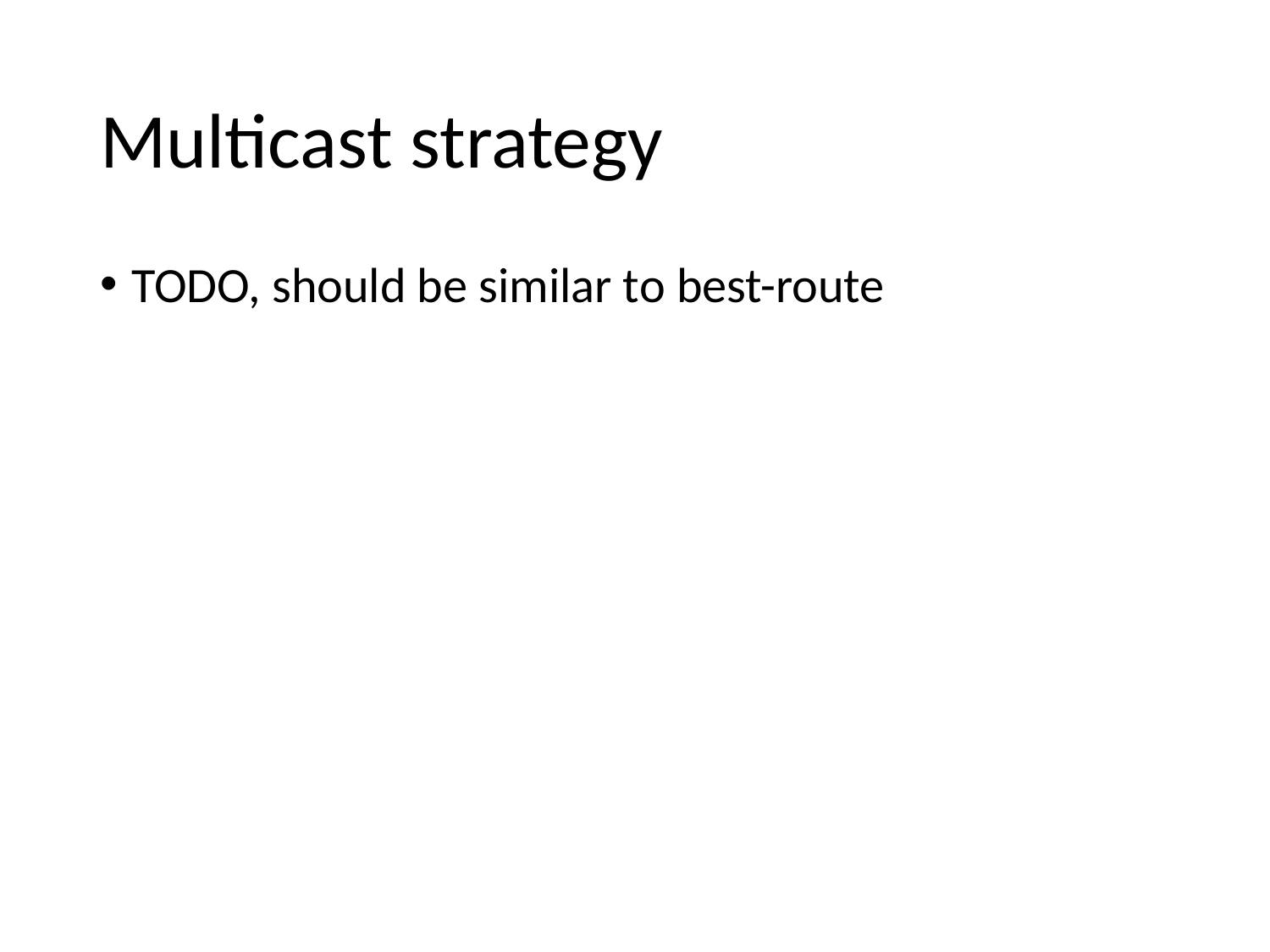

# Multicast strategy
TODO, should be similar to best-route